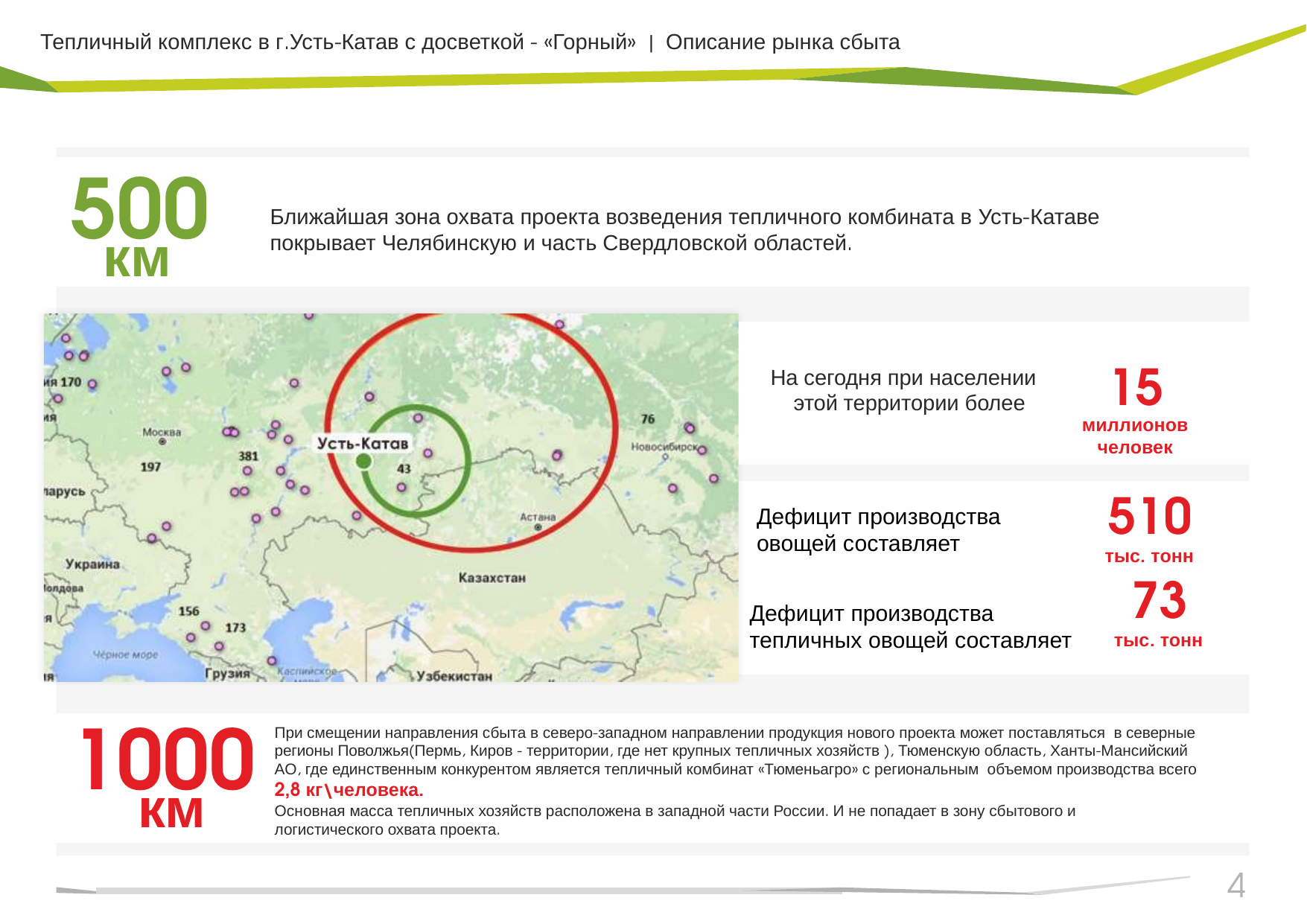

Тепличный комплекс в г.Усть-Катав с досветкой - «Горный»  |  Описание рынка сбыта

500

Ближайшая зона охвата проекта возведения тепличного комбината в Усть-Катаве  покрывает Челябинскую и часть Свердловской областей.
км

15
миллионов
человек

На сегодня при населении  этой территории более

510
тыс. тонн
Дефицит производства овощей составляет
73
тыс. тонн
Дефицит производства тепличных овощей составляет
1000

При смещении направления сбыта в северо-западном направлении продукция нового проекта может поставляться  в северные регионы Поволжья(Пермь, Киров - территории, где нет крупных тепличных хозяйств ), Тюменскую область, Ханты-Мансийский АО, где единственным конкурентом является тепличный комбинат «Тюменьагро» с региональным  объемом производства всего 2,8 кг\человека.
Основная масса тепличных хозяйств расположена в западной части России. И не попадает в зону сбытового и логистического охвата проекта.
км

4